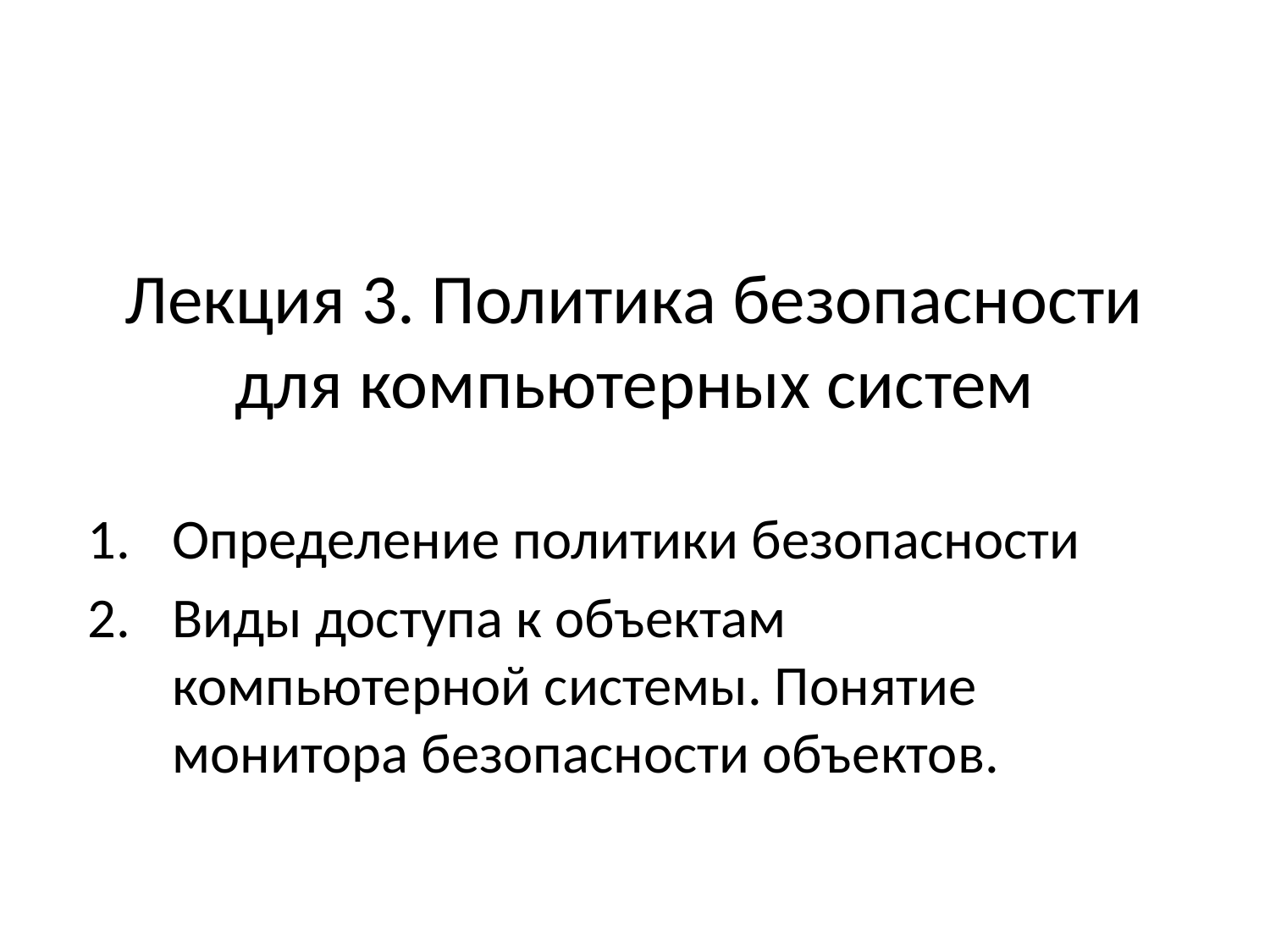

# Лекция 3. Политика безопасности для компьютерных систем
Определение политики безопасности
Виды доступа к объектам компьютерной системы. Понятие монитора безопасности объектов.